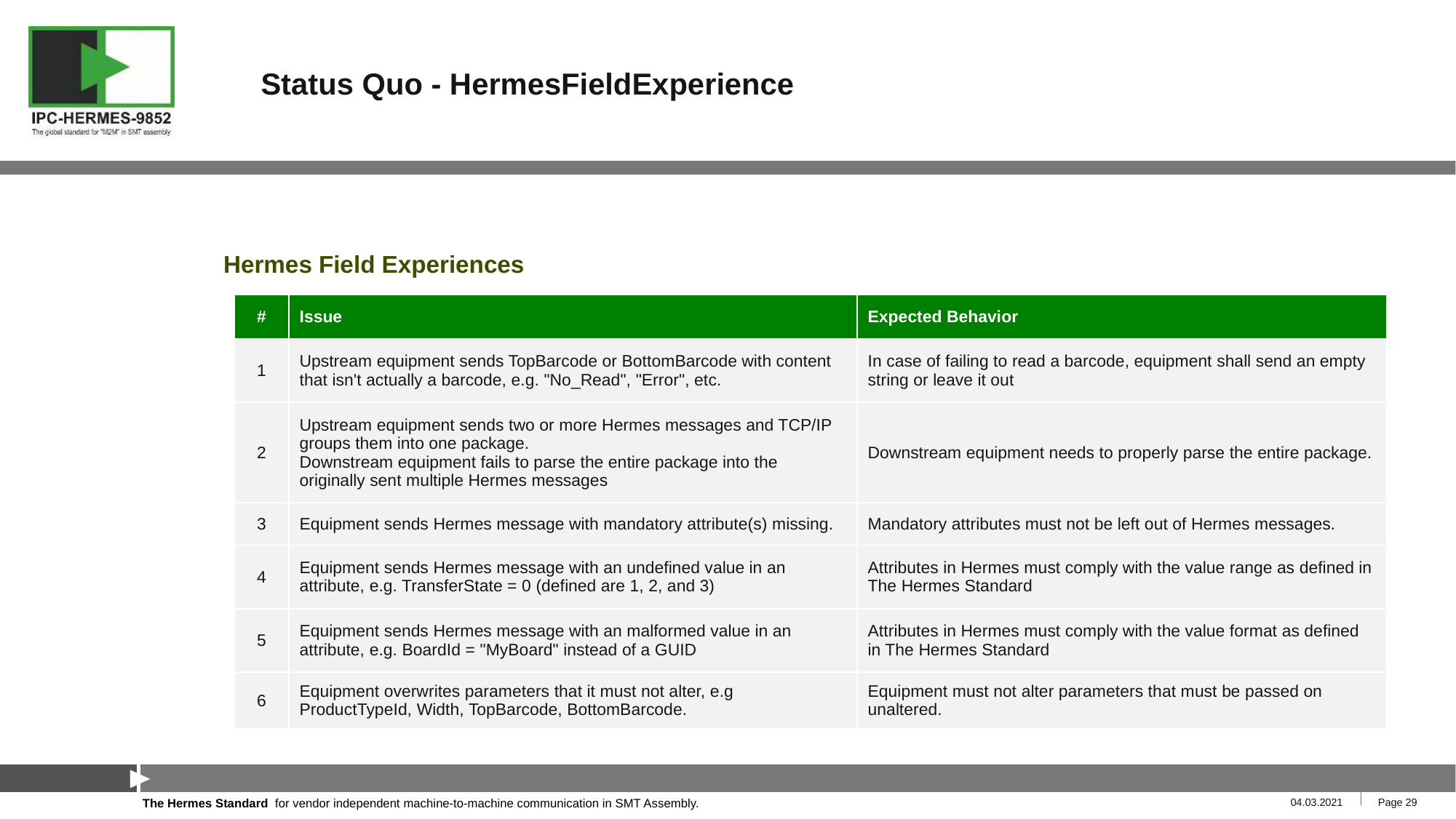

# Status Quo - HermesFieldExperience
Hermes Field Experiences
| # | Issue | Expected Behavior |
| --- | --- | --- |
| 1 | Upstream equipment sends TopBarcode or BottomBarcode with content that isn't actually a barcode, e.g. "No\_Read", "Error", etc. | In case of failing to read a barcode, equipment shall send an empty string or leave it out |
| 2 | Upstream equipment sends two or more Hermes messages and TCP/IP groups them into one package. Downstream equipment fails to parse the entire package into the originally sent multiple Hermes messages | Downstream equipment needs to properly parse the entire package. |
| 3 | Equipment sends Hermes message with mandatory attribute(s) missing. | Mandatory attributes must not be left out of Hermes messages. |
| 4 | Equipment sends Hermes message with an undefined value in an attribute, e.g. TransferState = 0 (defined are 1, 2, and 3) | Attributes in Hermes must comply with the value range as defined in The Hermes Standard |
| 5 | Equipment sends Hermes message with an malformed value in an attribute, e.g. BoardId = "MyBoard" instead of a GUID | Attributes in Hermes must comply with the value format as defined in The Hermes Standard |
| 6 | Equipment overwrites parameters that it must not alter, e.g ProductTypeId, Width, TopBarcode, BottomBarcode. | Equipment must not alter parameters that must be passed on unaltered. |
04.03.2021
Page 29